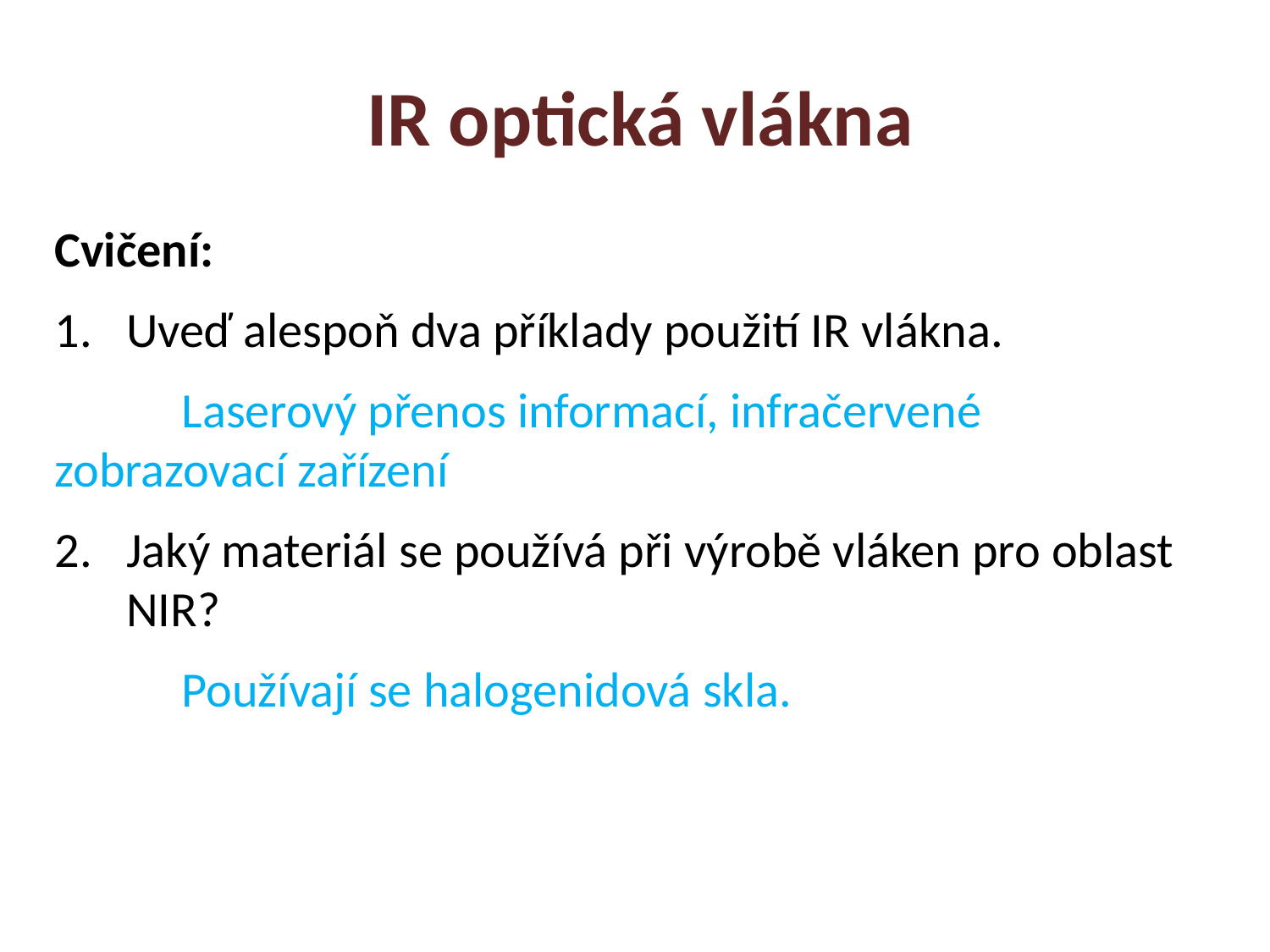

IR optická vlákna
Cvičení:
Uveď alespoň dva příklady použití IR vlákna.
	Laserový přenos informací, infračervené 	zobrazovací zařízení
Jaký materiál se používá při výrobě vláken pro oblast NIR?
	Používají se halogenidová skla.